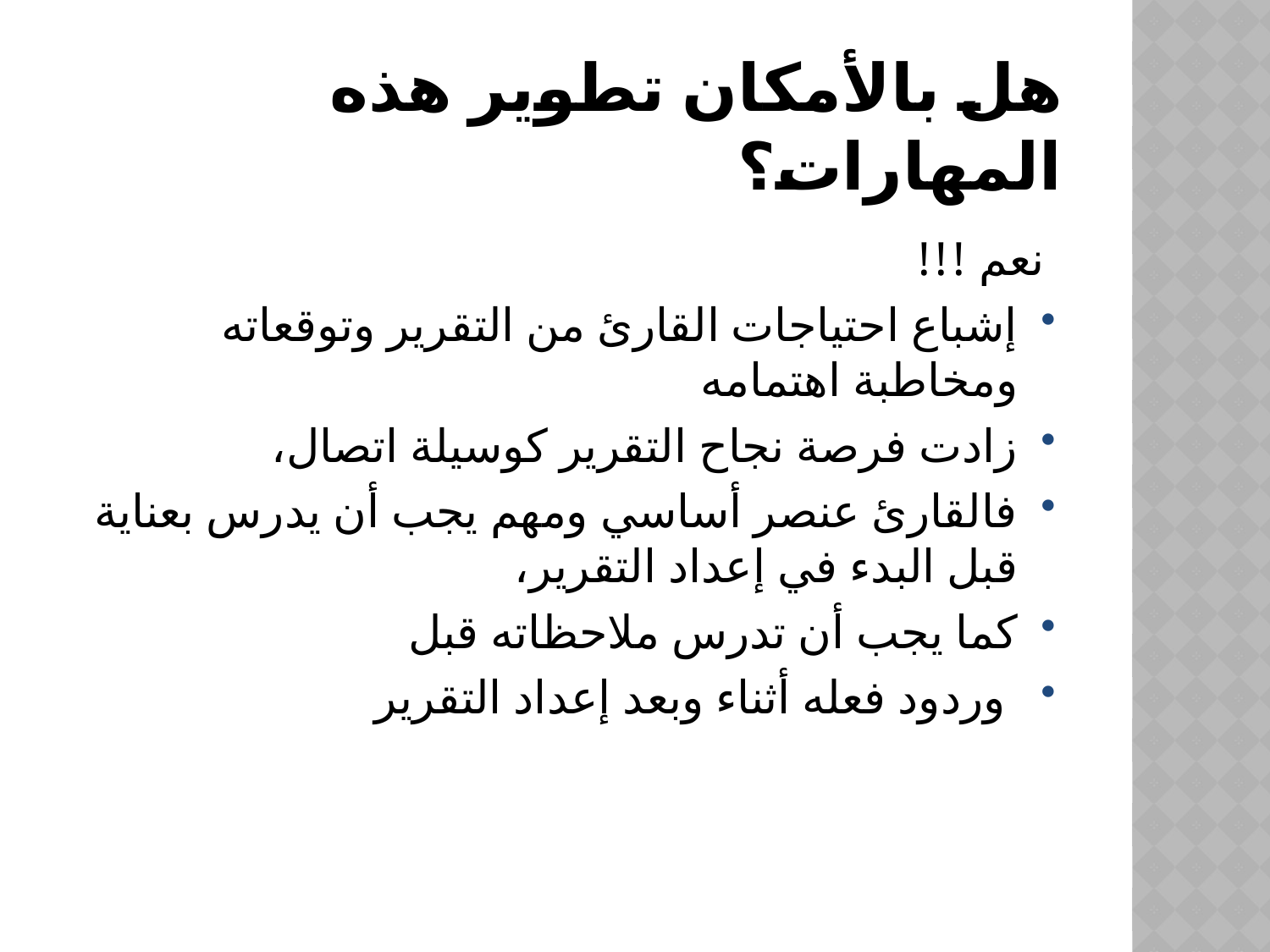

# هل بالأمكان تطوير هذه المهارات؟
 نعم !!!
إشباع احتياجات القارئ من التقرير وتوقعاته ومخاطبة اهتمامه
زادت فرصة نجاح التقرير كوسيلة اتصال،
فالقارئ عنصر أساسي ومهم يجب أن يدرس بعناية قبل البدء في إعداد التقرير،
كما يجب أن تدرس ملاحظاته قبل
 وردود فعله أثناء وبعد إعداد التقرير